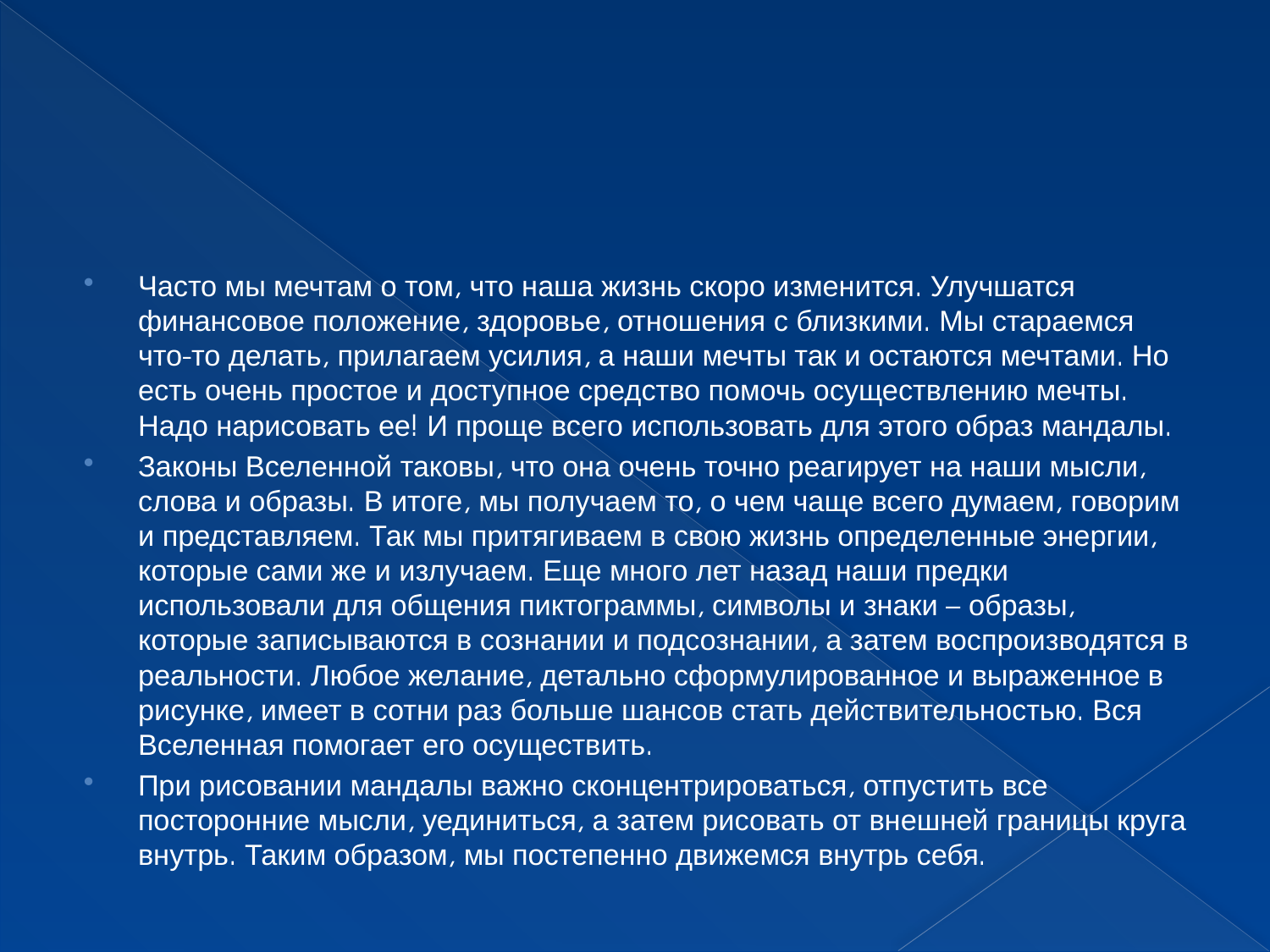

#
Часто мы мечтам о том, что наша жизнь скоро изменится. Улучшатся финансовое положение, здоровье, отношения с близкими. Мы стараемся что-то делать, прилагаем усилия, а наши мечты так и остаются мечтами. Но есть очень простое и доступное средство помочь осуществлению мечты. Надо нарисовать ее! И проще всего использовать для этого образ мандалы.
Законы Вселенной таковы, что она очень точно реагирует на наши мысли, слова и образы. В итоге, мы получаем то, о чем чаще всего думаем, говорим и представляем. Так мы притягиваем в свою жизнь определенные энергии, которые сами же и излучаем. Еще много лет назад наши предки использовали для общения пиктограммы, символы и знаки – образы, которые записываются в сознании и подсознании, а затем воспроизводятся в реальности. Любое желание, детально сформулированное и выраженное в рисунке, имеет в сотни раз больше шансов стать действительностью. Вся Вселенная помогает его осуществить.
При рисовании мандалы важно сконцентрироваться, отпустить все посторонние мысли, уединиться, а затем рисовать от внешней границы круга внутрь. Таким образом, мы постепенно движемся внутрь себя.